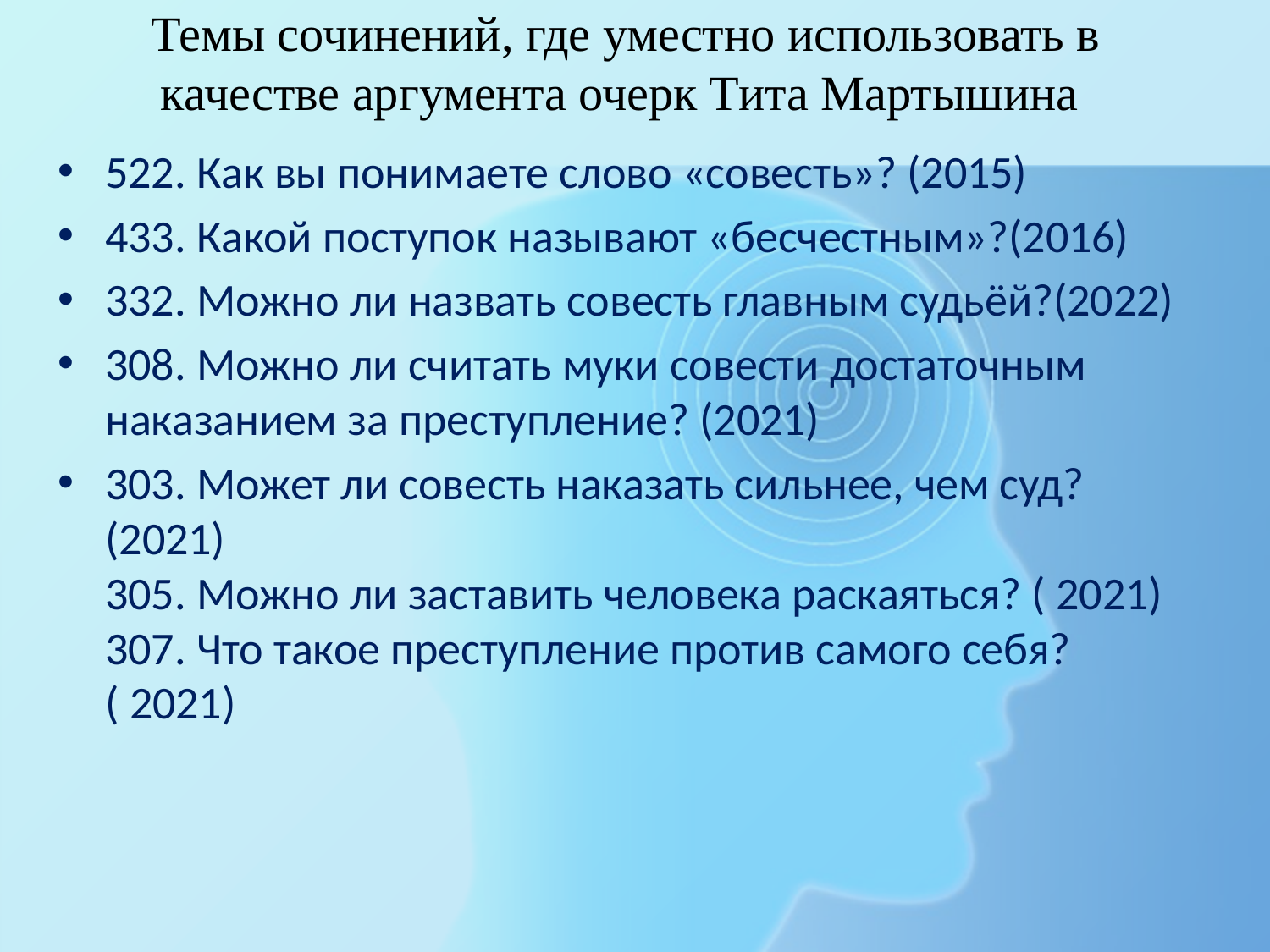

# Темы сочинений, где уместно использовать в качестве аргумента очерк Тита Мартышина
522. Как вы понимаете слово «совесть»? (2015)
433. Какой поступок называют «бесчестным»?(2016)
332. Можно ли назвать совесть главным судьёй?(2022)
308. Можно ли считать муки совести достаточным наказанием за преступление? (2021)
303. Может ли совесть наказать сильнее, чем суд? (2021)
305. Можно ли заставить человека раскаяться? ( 2021)
307. Что такое преступление против самого себя? ( 2021)